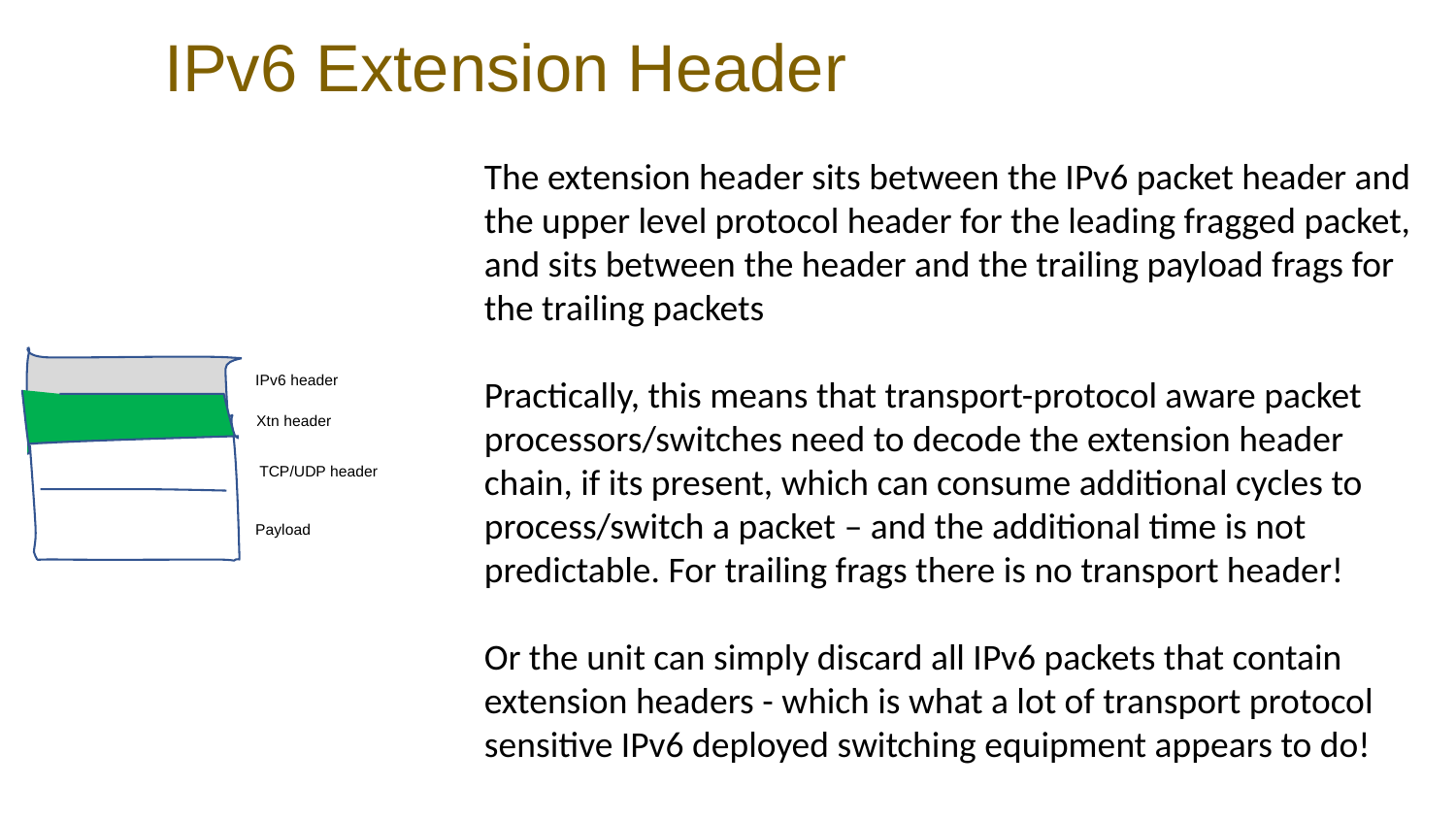

IPv6 Extension Header
The extension header sits between the IPv6 packet header and the upper level protocol header for the leading fragged packet, and sits between the header and the trailing payload frags for the trailing packets

Practically, this means that transport-protocol aware packet processors/switches need to decode the extension header chain, if its present, which can consume additional cycles to process/switch a packet – and the additional time is not predictable. For trailing frags there is no transport header!

Or the unit can simply discard all IPv6 packets that contain extension headers - which is what a lot of transport protocol sensitive IPv6 deployed switching equipment appears to do!

IPv6 header
Xtn header

TCP/UDP header
Payload